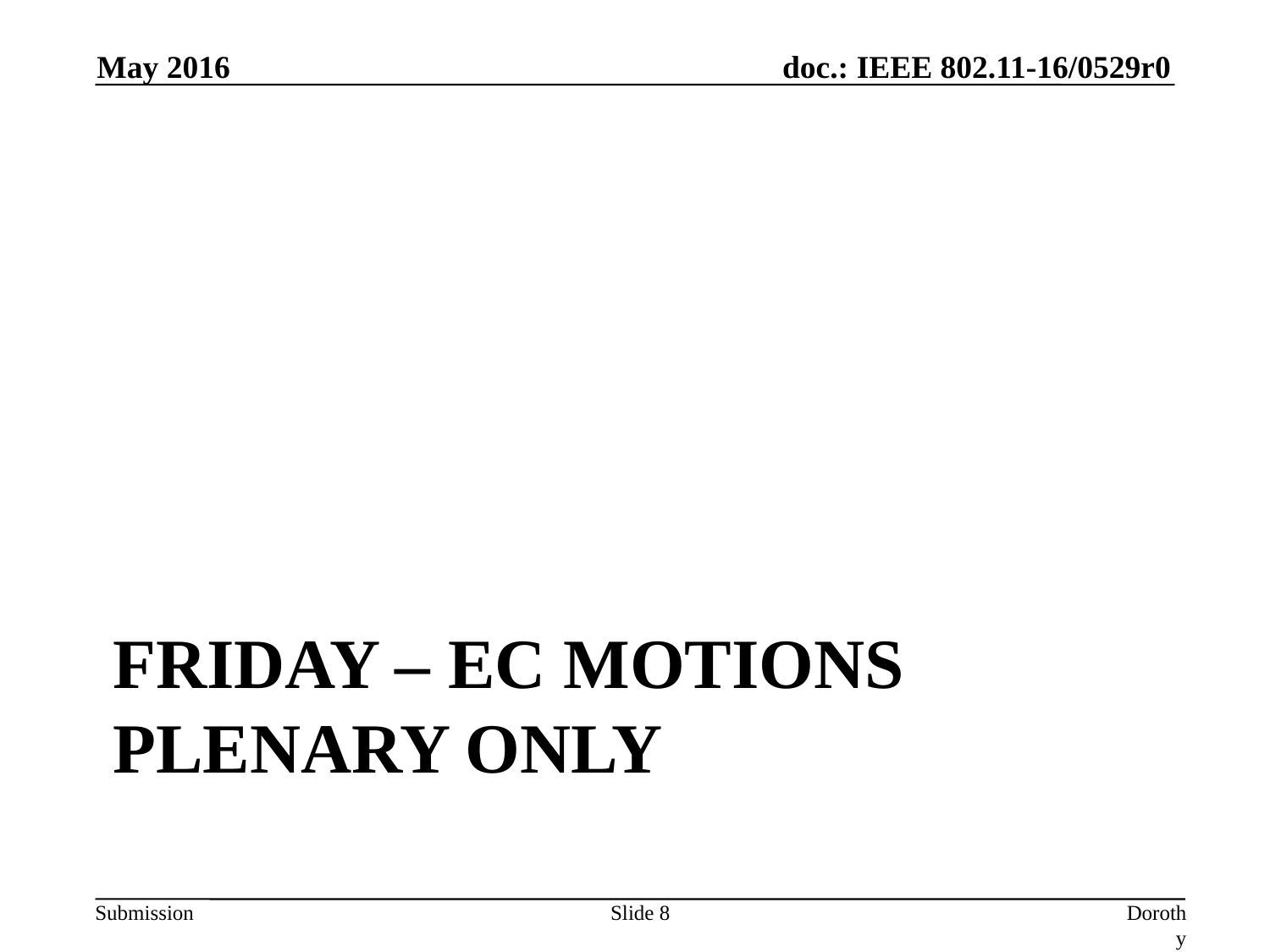

May 2016

# Friday – EC Motions plenary only
Slide 8
Dorothy Stanley (HP Enterprise)